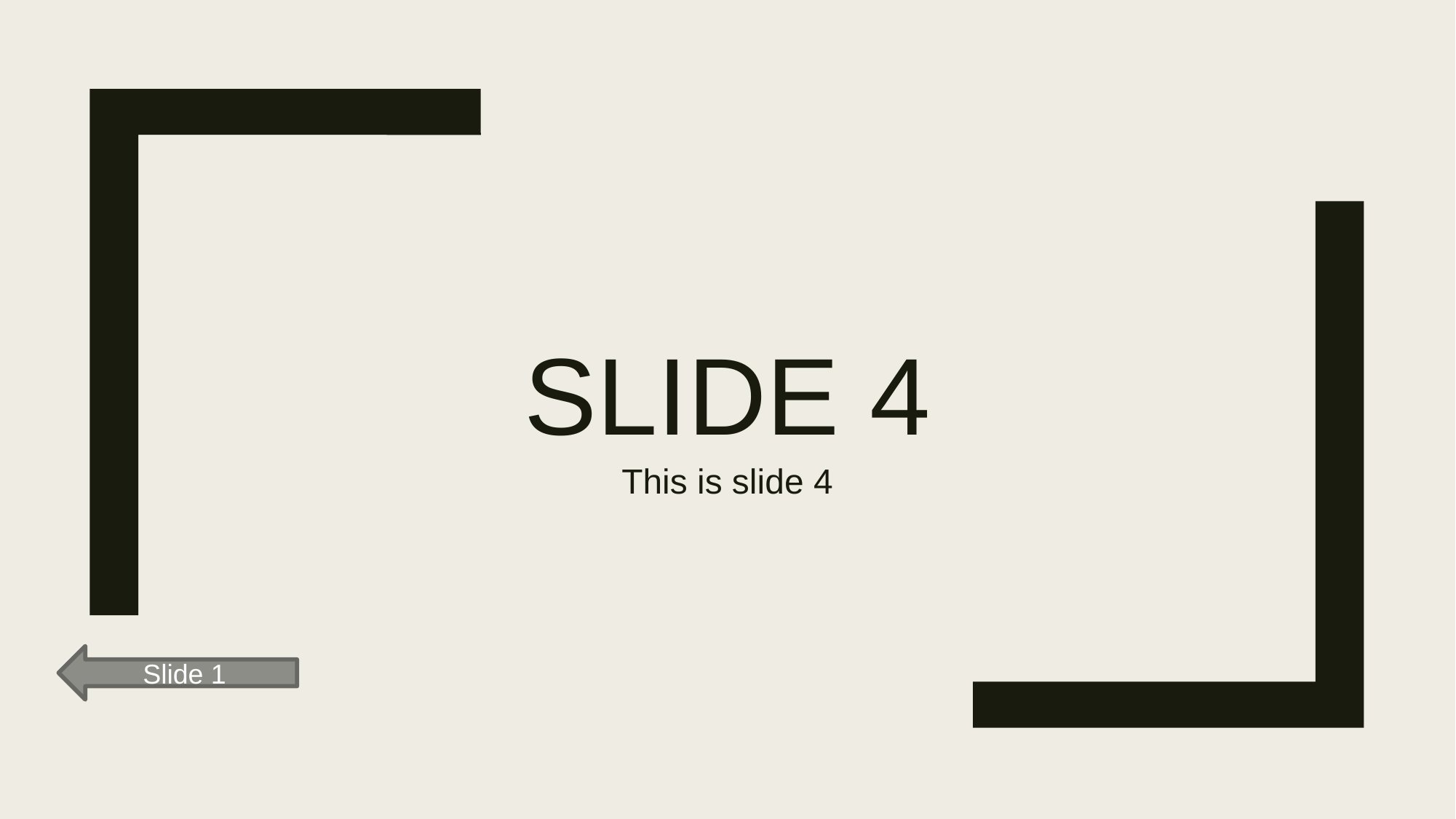

# Slide 4
This is slide 4
Slide 1